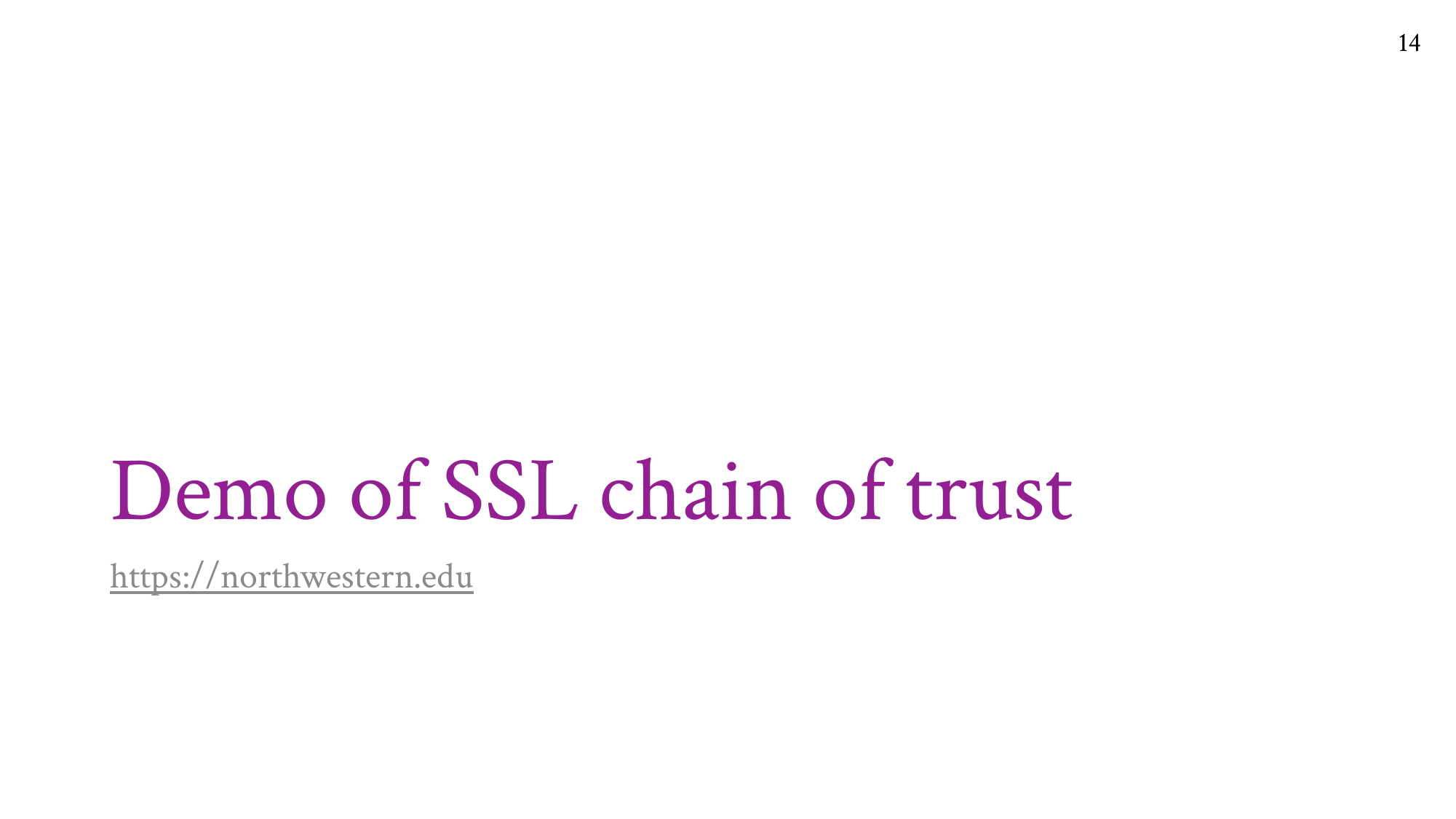

# Demo of SSL chain of trust
https://northwestern.edu